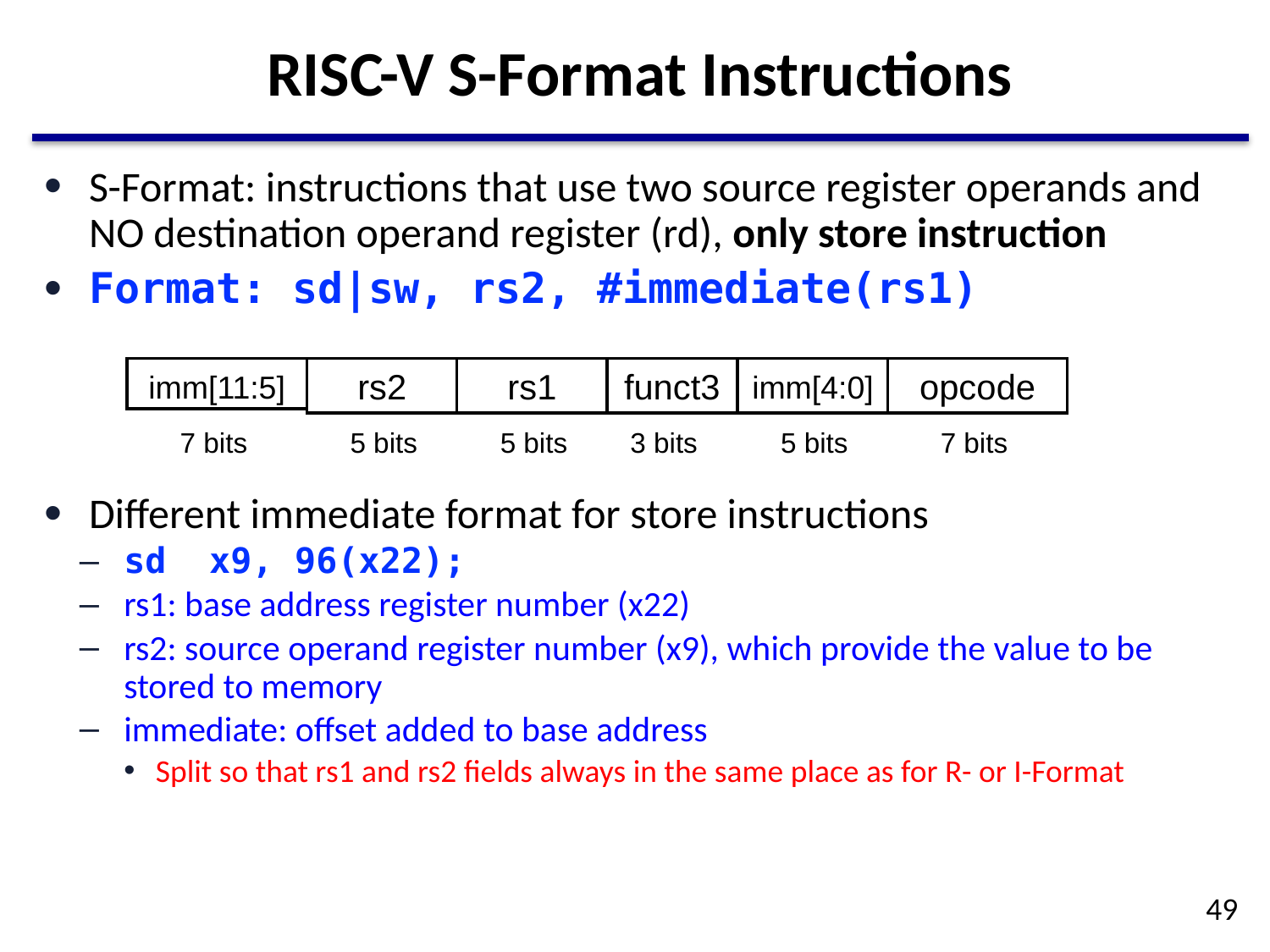

# RISC-V S-Format Instructions
S-Format: instructions that use two source register operands and NO destination operand register (rd), only store instruction
Format: sd|sw, rs2, #immediate(rs1)

Different immediate format for store instructions
sd  x9, 96(x22);
rs1: base address register number (x22)
rs2: source operand register number (x9), which provide the value to be stored to memory
immediate: offset added to base address
Split so that rs1 and rs2 fields always in the same place as for R- or I-Format

rs2
rs1
funct3

opcode
7 bits
5 bits
5 bits
3 bits
5 bits
7 bits
imm[11:5]
imm[4:0]
49